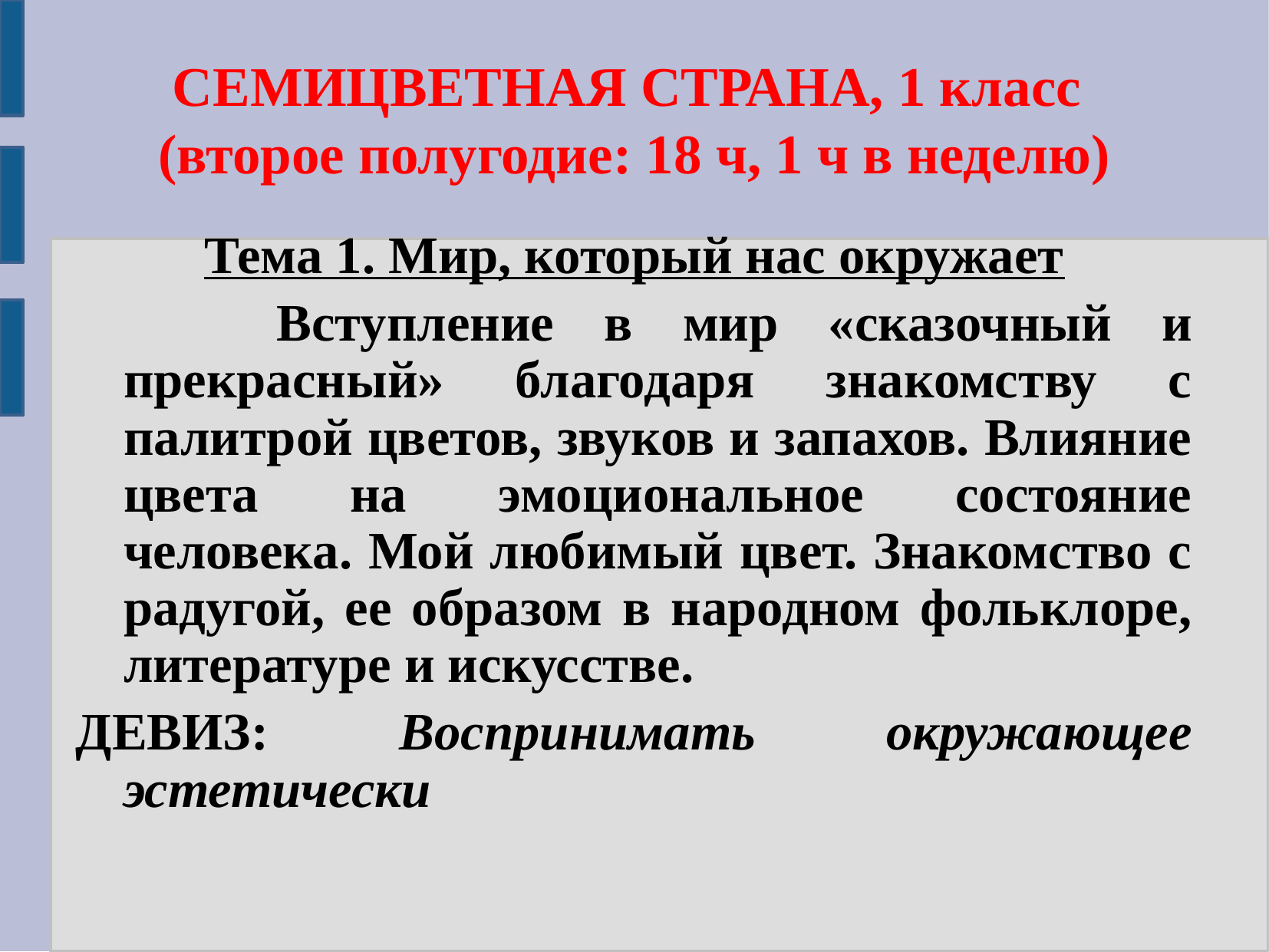

СЕМИЦВЕТНАЯ СТРАНА, 1 класс
(второе полугодие: 18 ч, 1 ч в неделю)
Тема 1. Мир, который нас окружает
    Вступление в мир «сказочный и прекрасный» благодаря знакомству с палитрой цветов, звуков и запахов. Влияние цвета на эмоциональное состояние человека. Мой любимый цвет. Знакомство с радугой, ее образом в народном фольклоре, литературе и искусстве.
ДЕВИЗ: Воспринимать окружающее эстетически